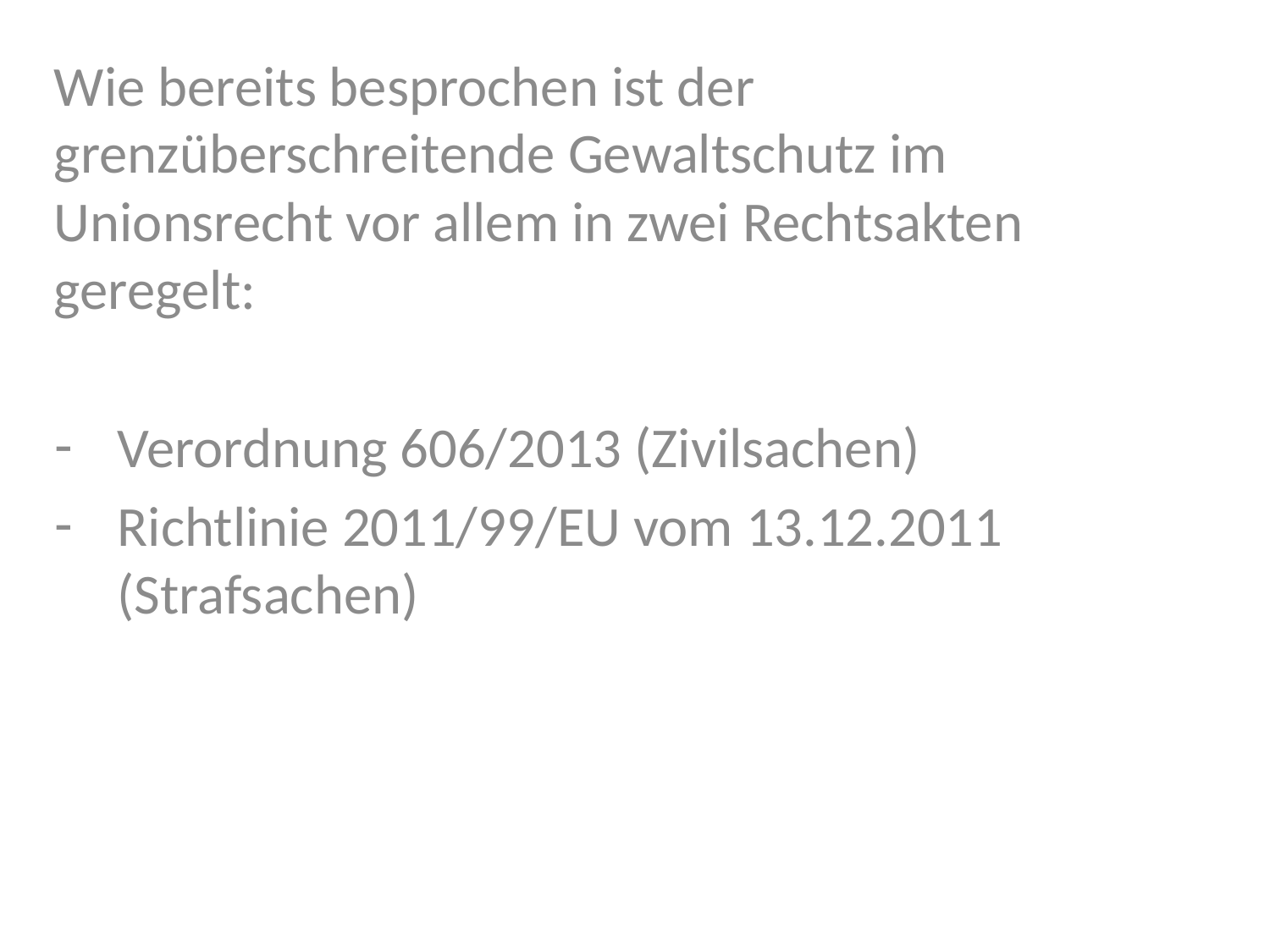

Wie bereits besprochen ist der grenzüberschreitende Gewaltschutz im Unionsrecht vor allem in zwei Rechtsakten geregelt:

Verordnung 606/2013 (Zivilsachen)
Richtlinie 2011/99/EU vom 13.12.2011 (Strafsachen)